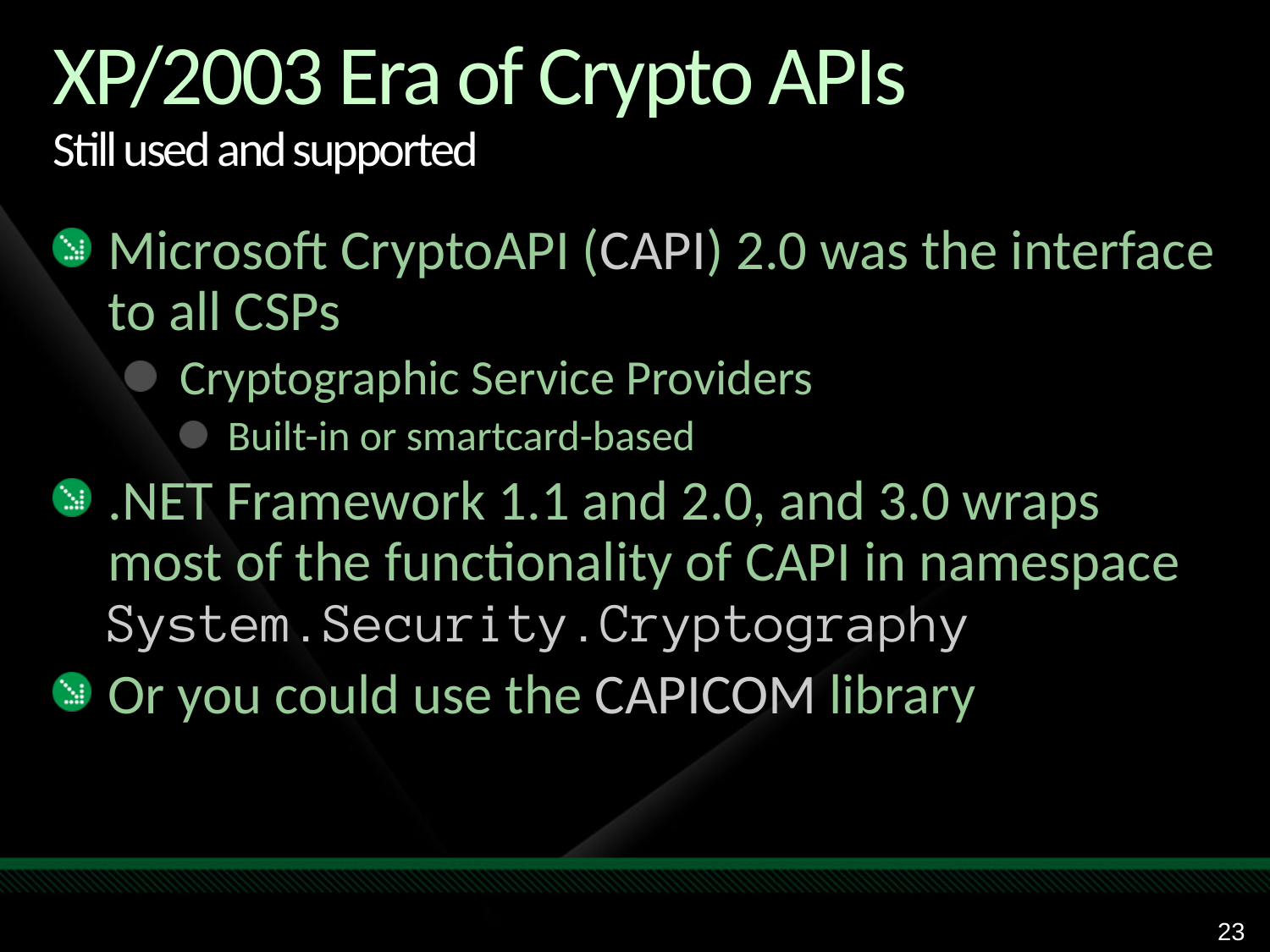

# XP/2003 Era of Crypto APIs Still used and supported
Microsoft CryptoAPI (CAPI) 2.0 was the interface to all CSPs
Cryptographic Service Providers
Built-in or smartcard-based
.NET Framework 1.1 and 2.0, and 3.0 wraps most of the functionality of CAPI in namespace System.Security.Cryptography
Or you could use the CAPICOM library